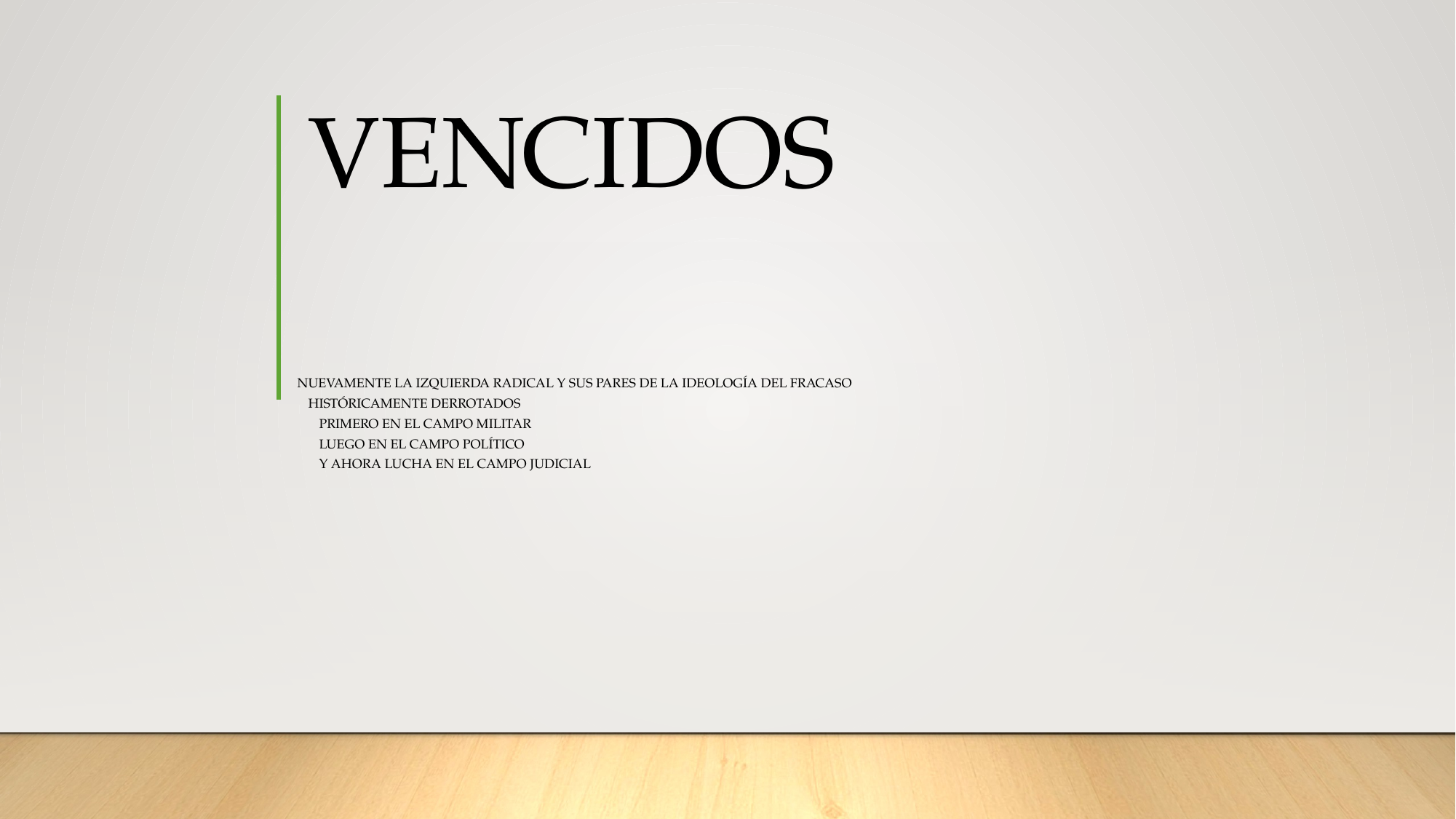

# VENCIDOS
Nuevamente la izquierda radical y sus pares de la ideología del fracaso
	Históricamente derrotados
		primero en el campo militar
		luego en el Campo político
		y ahora LUCHA EN el Campo judicial